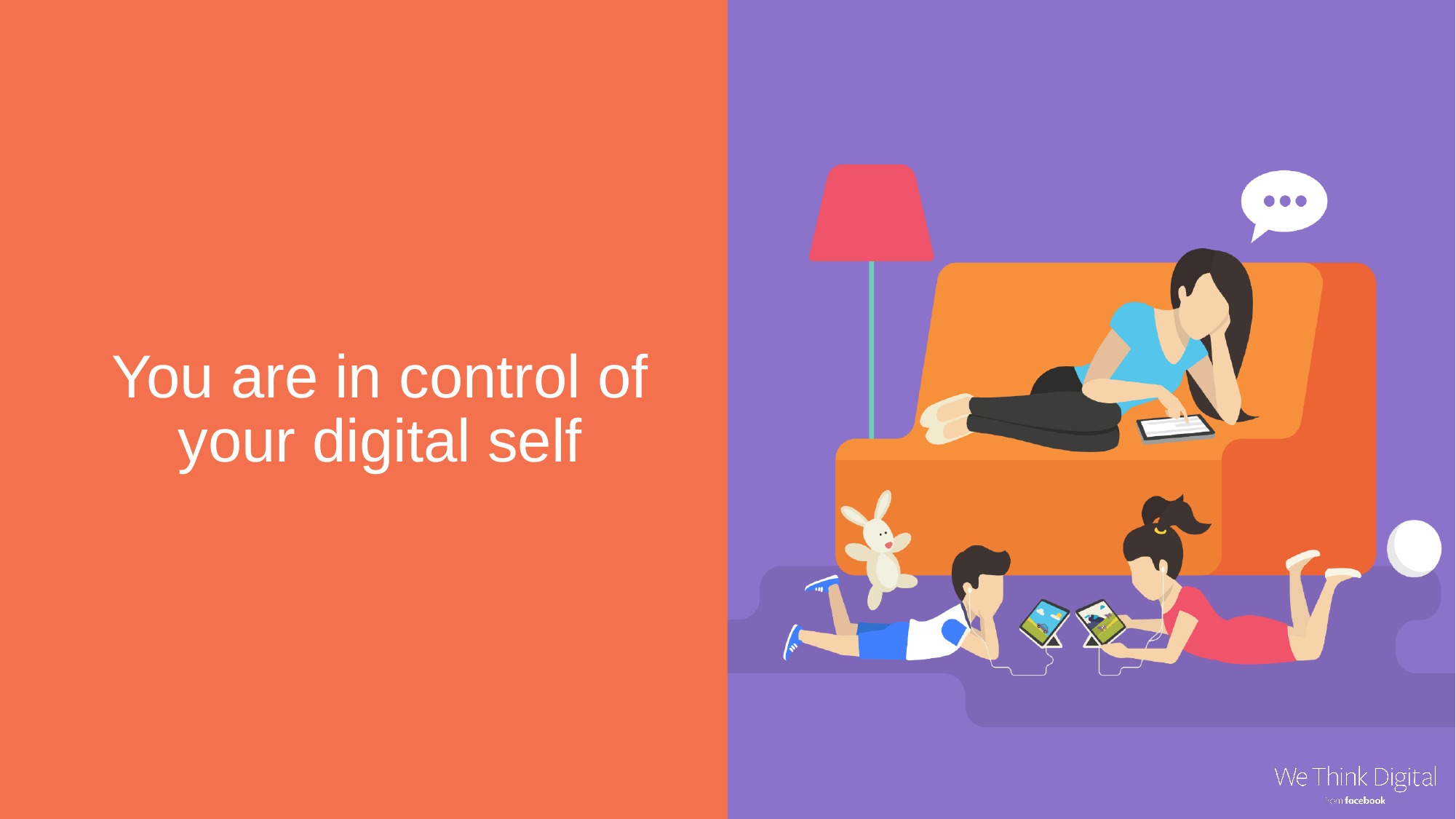

You are in control of your digital self